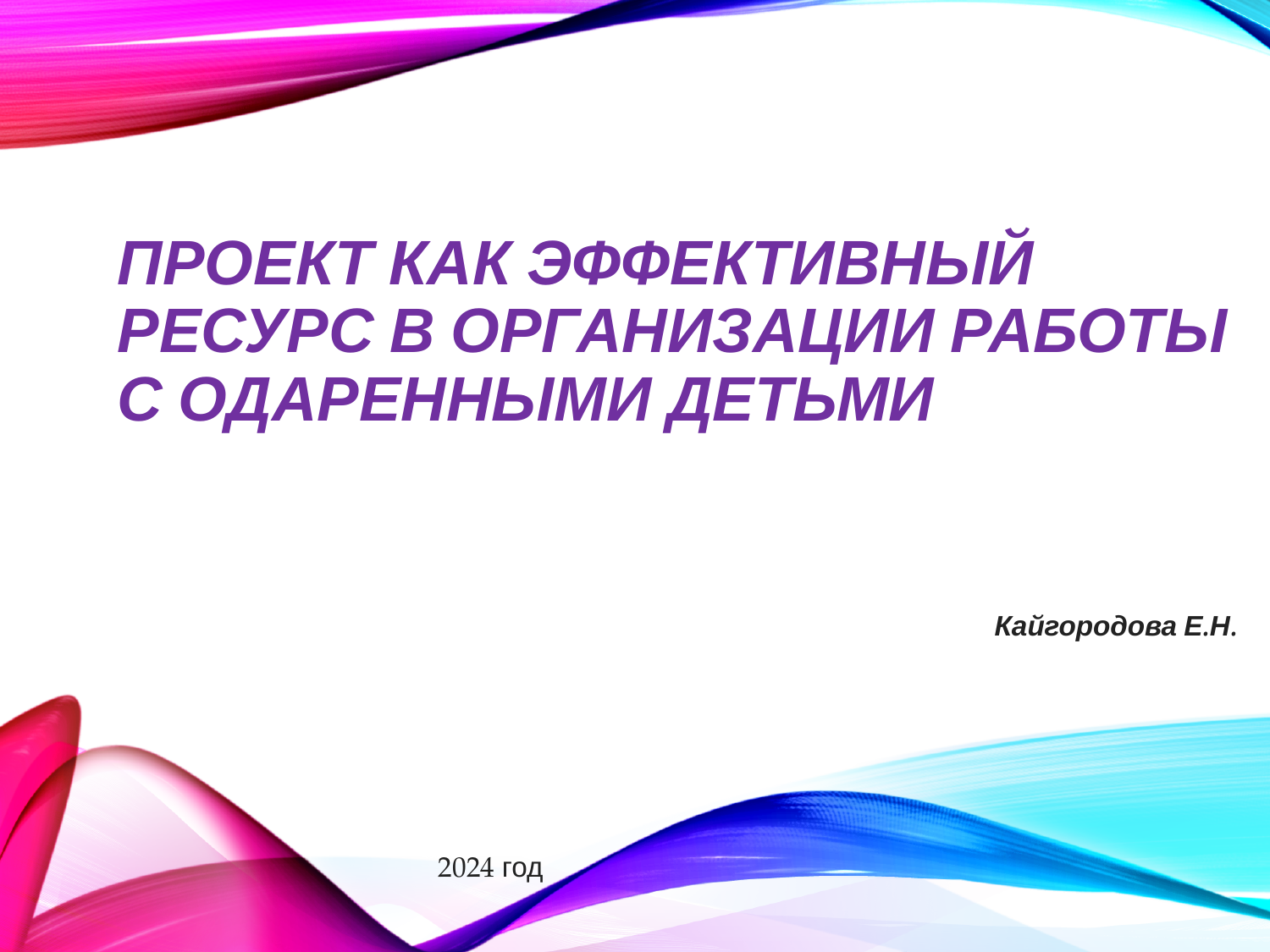

# Проект как эффективный ресурс в организации работы с одаренными детьми
Кайгородова Е.Н.
2024 год